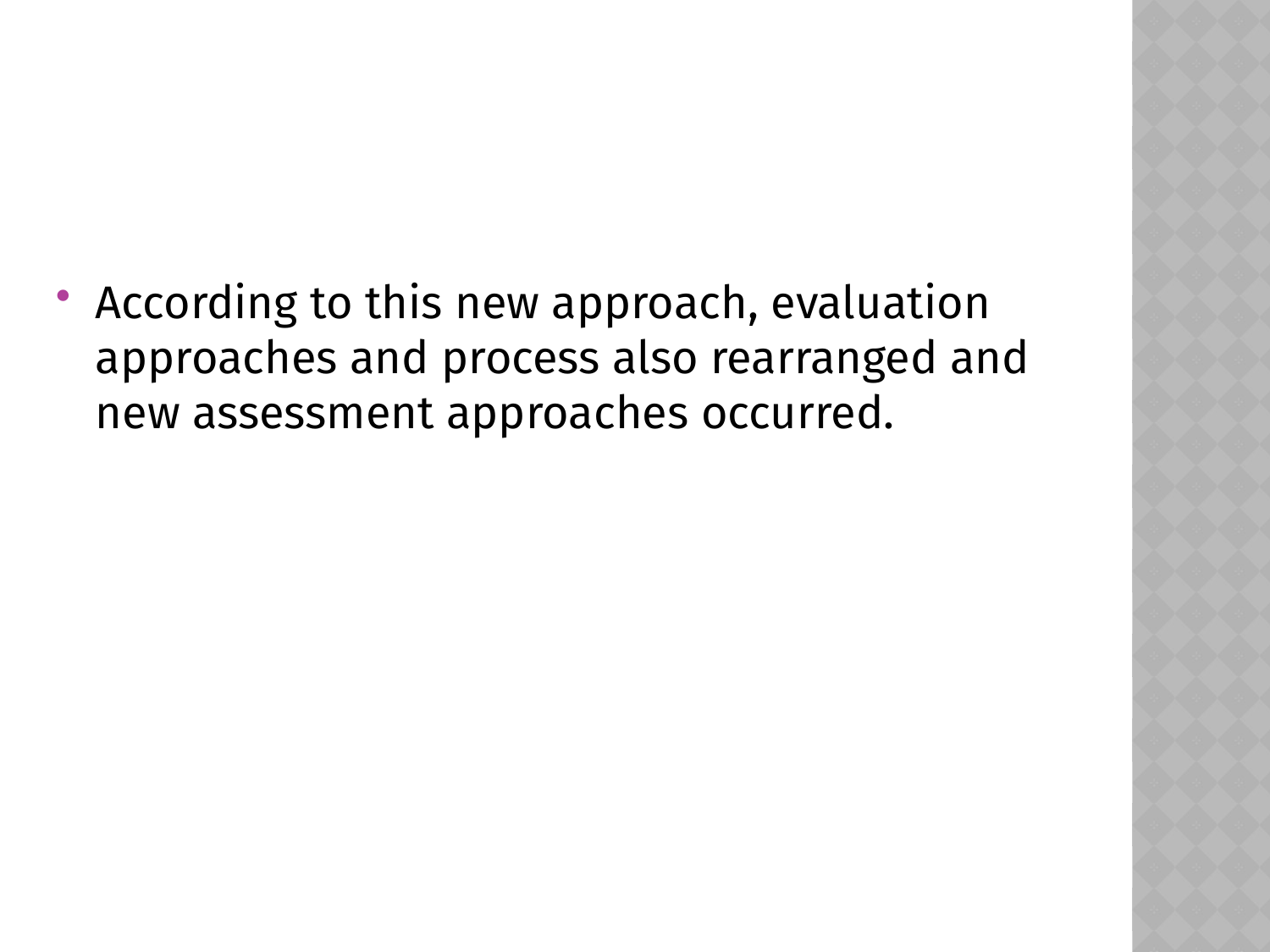

According to this new approach, evaluation approaches and process also rearranged and new assessment approaches occurred.